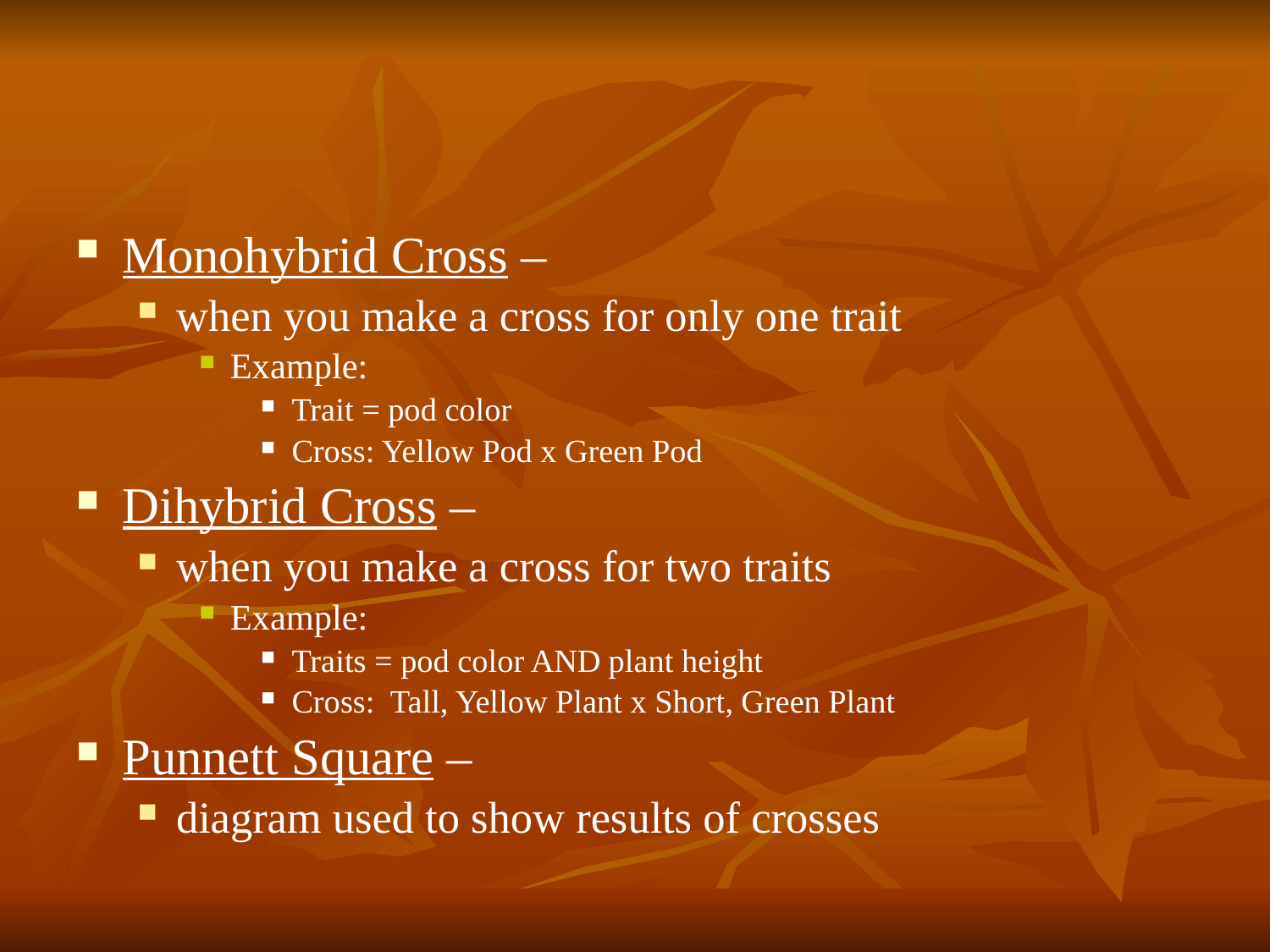

Monohybrid Cross –
when you make a cross for only one trait
Example:
Trait = pod color
Cross: Yellow Pod x Green Pod
Dihybrid Cross –
when you make a cross for two traits
Example:
Traits = pod color AND plant height
Cross:  Tall, Yellow Plant x Short, Green Plant
Punnett Square –
diagram used to show results of crosses